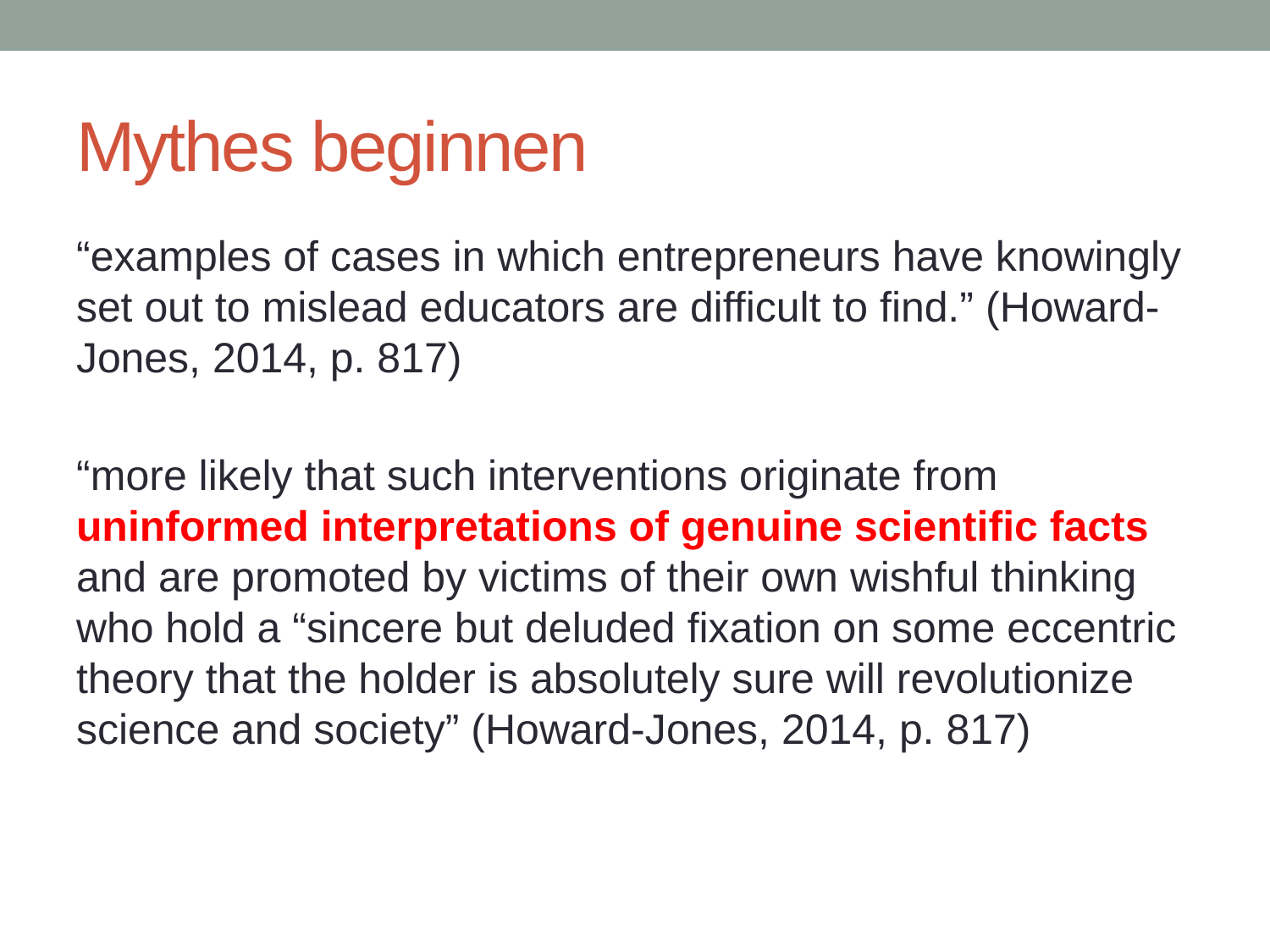

# Mythes beginnen
“examples of cases in which entrepreneurs have knowingly set out to mislead educators are difficult to find.” (Howard-Jones, 2014, p. 817)

“more likely that such interventions originate from uninformed interpretations of genuine scientific facts and are promoted by victims of their own wishful thinking who hold a “sincere but deluded fixation on some eccentric theory that the holder is absolutely sure will revolutionize science and society” (Howard-Jones, 2014, p. 817)